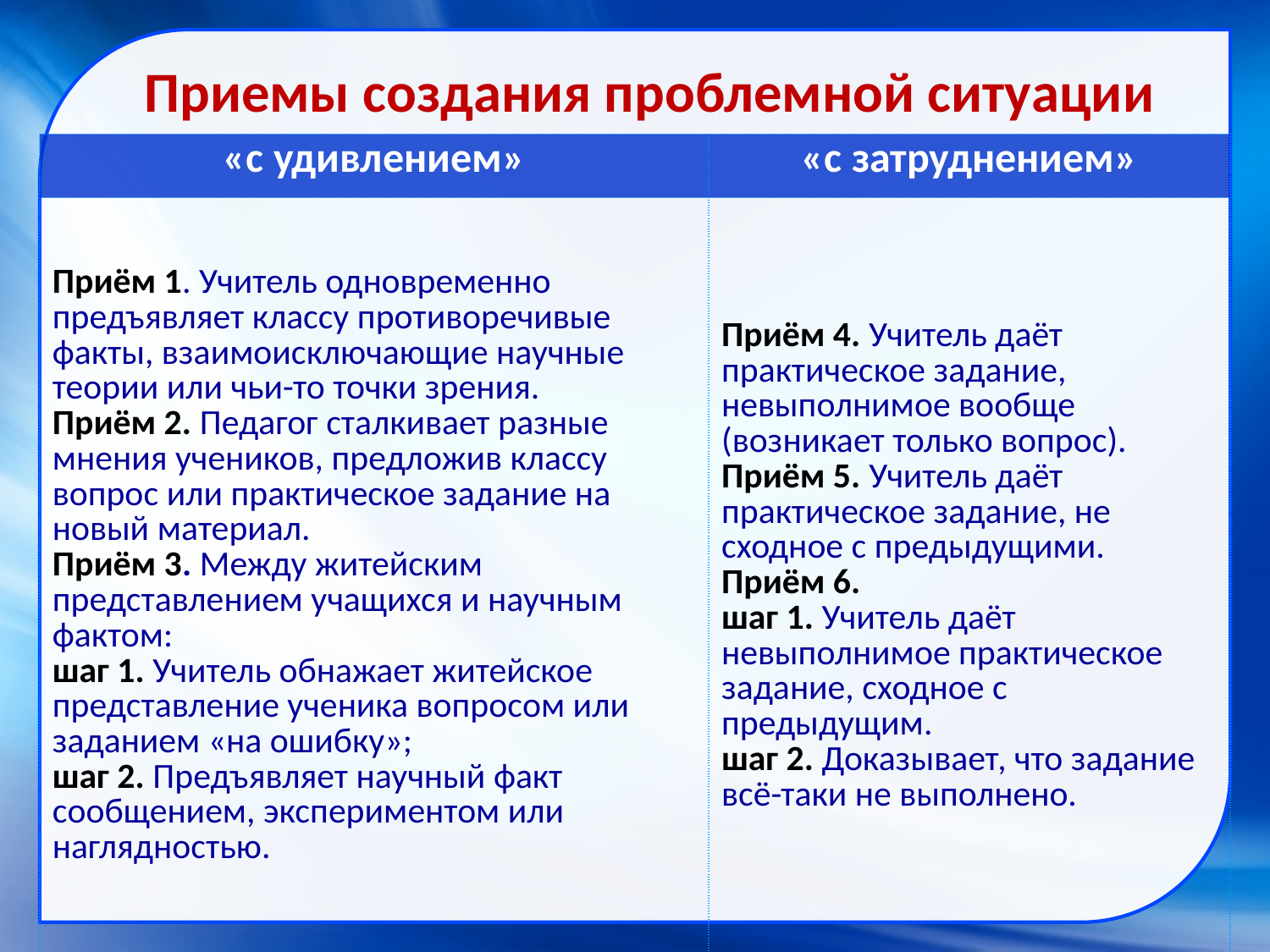

Приемы создания проблемной ситуации
| «с удивлением» | «с затруднением» |
| --- | --- |
| Приём 1. Учитель одновременно предъявляет классу противоречивые факты, взаимоисключающие научные теории или чьи-то точки зрения. Приём 2. Педагог сталкивает разные мнения учеников, предложив классу вопрос или практическое задание на новый материал. Приём 3. Между житейским представлением учащихся и научным фактом: шаг 1. Учитель обнажает житейское представление ученика вопросом или заданием «на ошибку»; шаг 2. Предъявляет научный факт сообщением, экспериментом или наглядностью. | Приём 4. Учитель даёт практическое задание, невыполнимое вообще (возникает только вопрос). Приём 5. Учитель даёт практическое задание, не сходное с предыдущими. Приём 6. шаг 1. Учитель даёт невыполнимое практическое задание, сходное с предыдущим. шаг 2. Доказывает, что задание всё-таки не выполнено. |